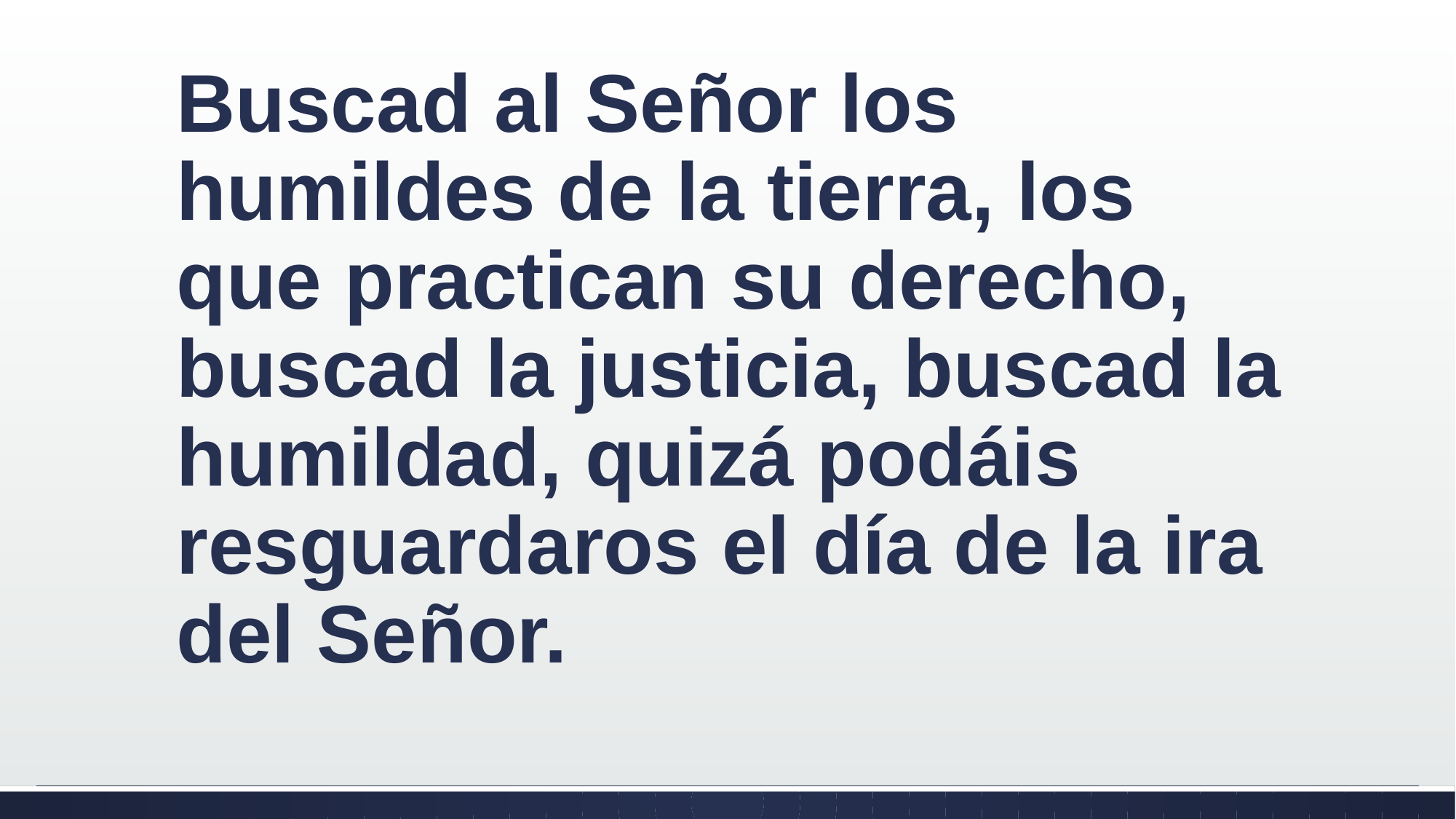

#
Buscad al Señor los humildes de la tierra, los que practican su derecho, buscad la justicia, buscad la humildad, quizá podáis resguardaros el día de la ira del Señor.